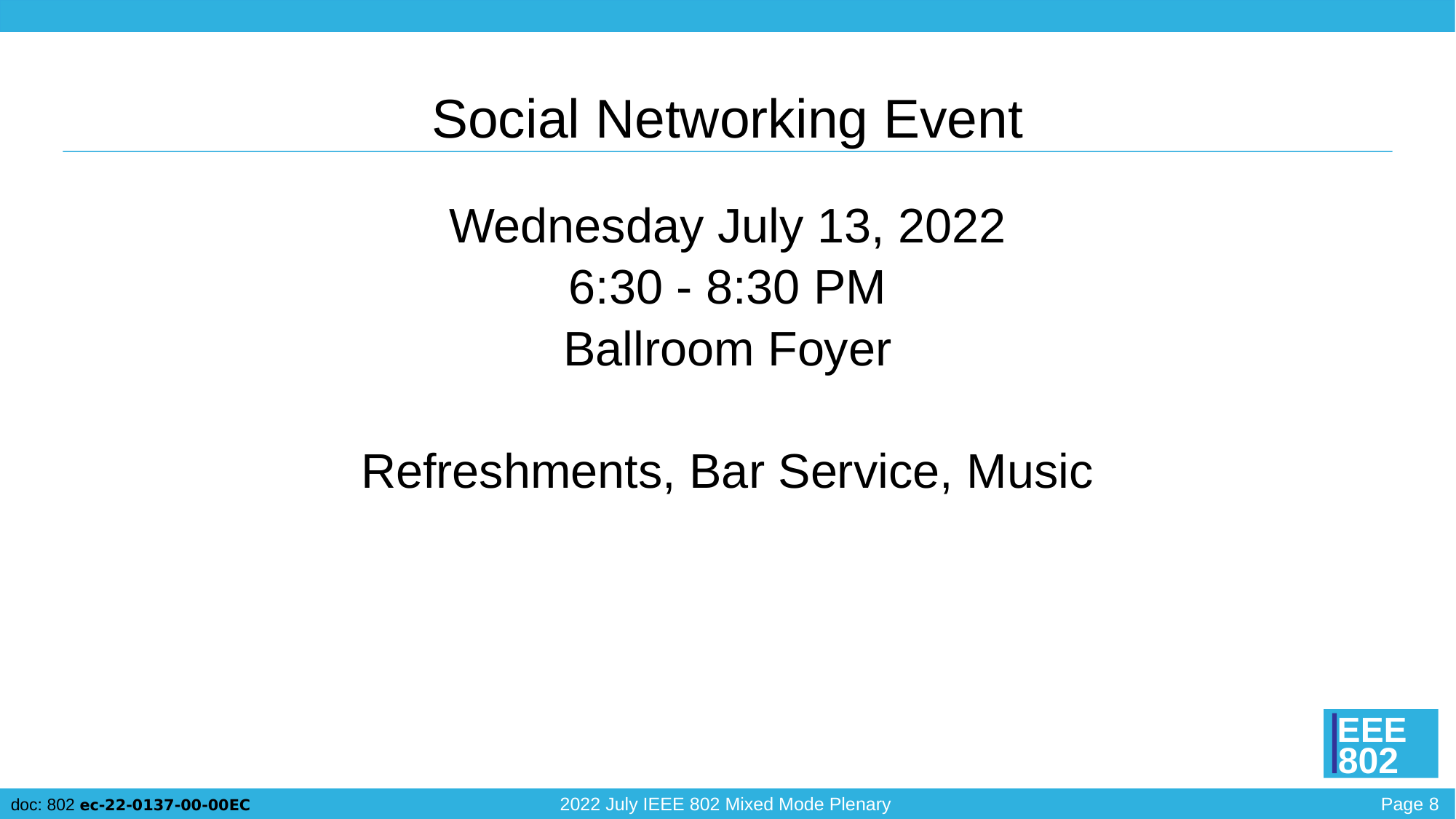

# Social Networking Event
Wednesday July 13, 2022
6:30 - 8:30 PM
Ballroom Foyer

Refreshments, Bar Service, Music